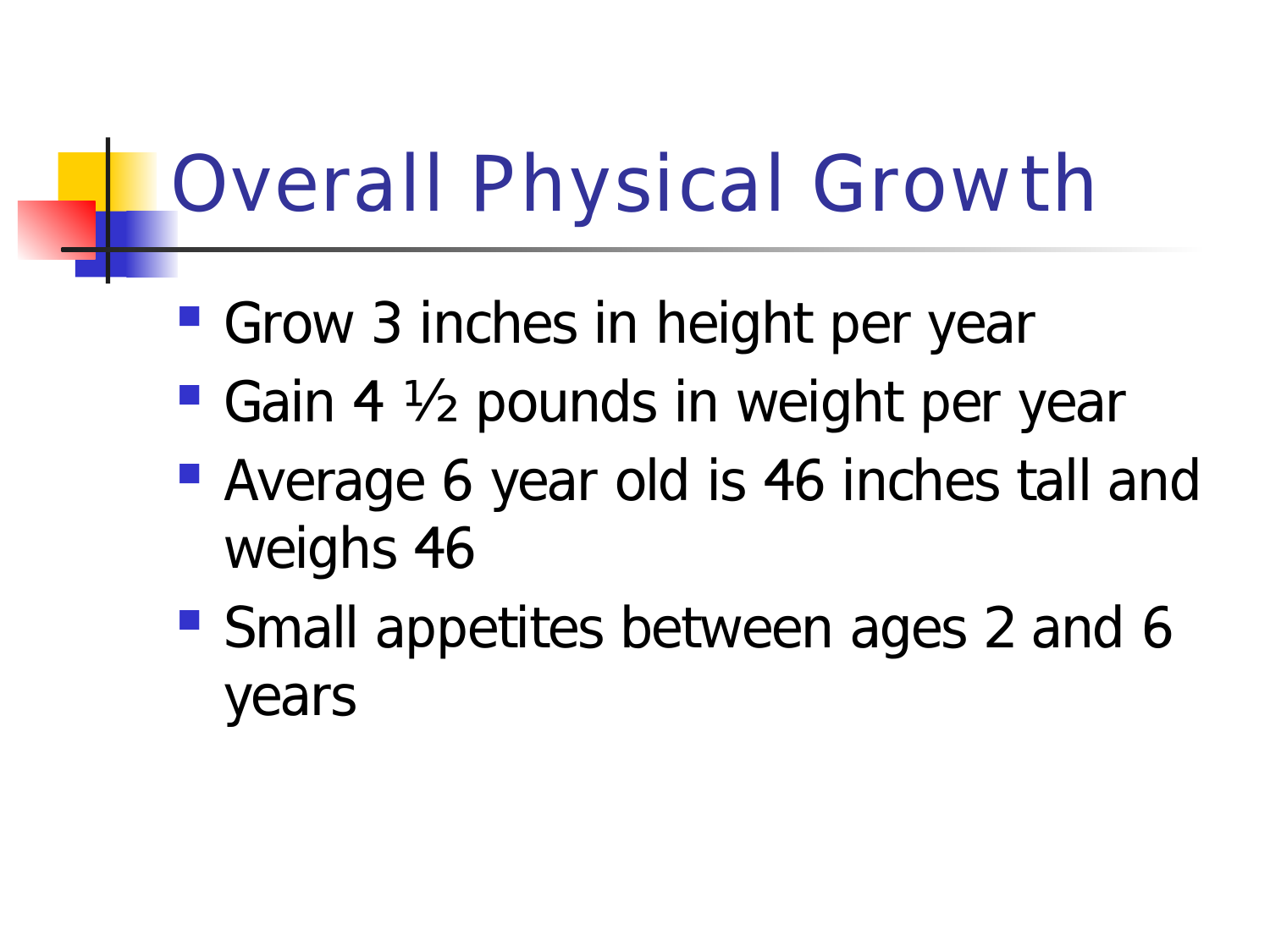

# Overall Physical Growth
Grow 3 inches in height per year
Gain 4 ½ pounds in weight per year
Average 6 year old is 46 inches tall and weighs 46
Small appetites between ages 2 and 6 years